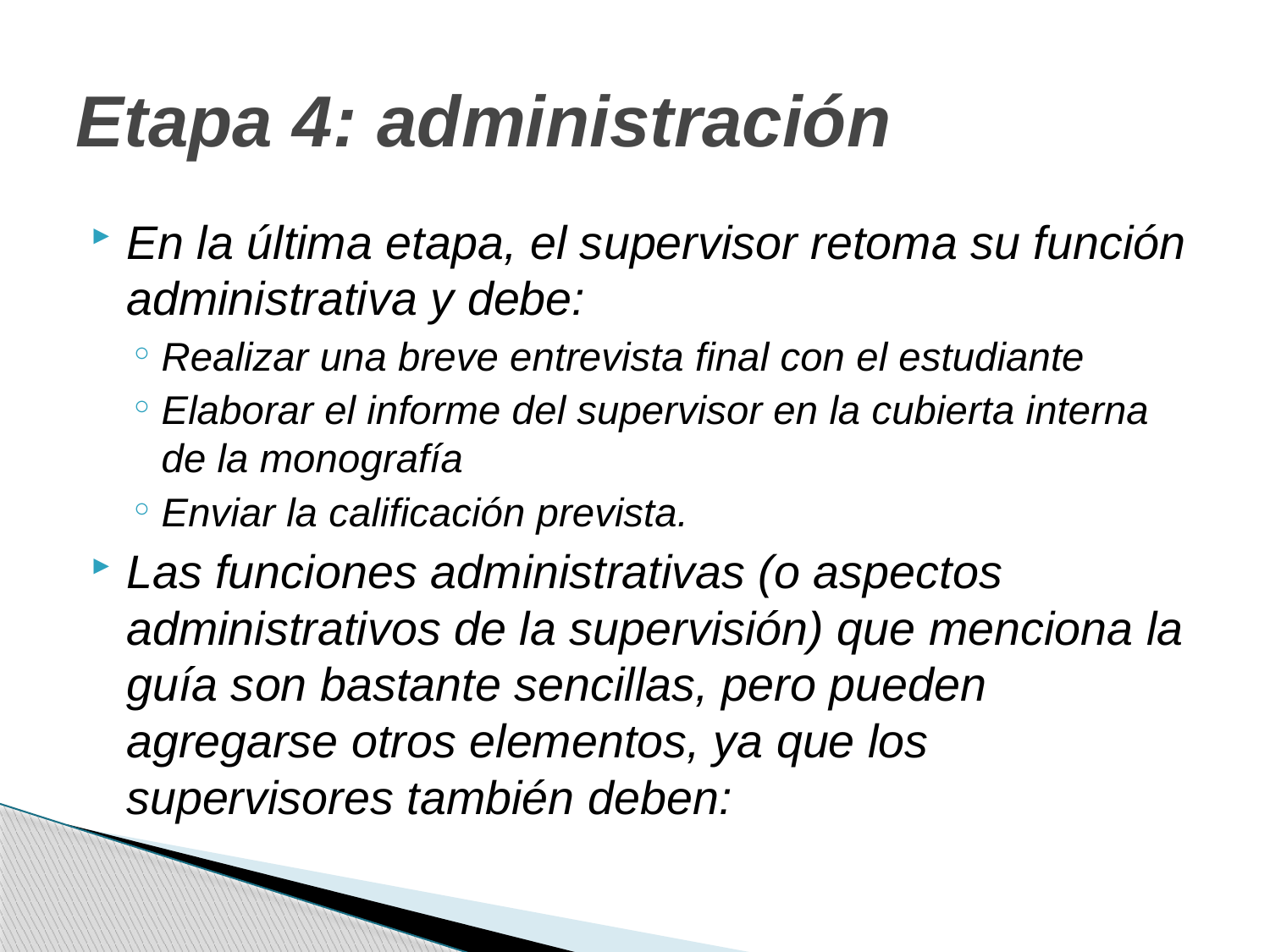

# Etapa 4: administración
En la última etapa, el supervisor retoma su función administrativa y debe:
Realizar una breve entrevista final con el estudiante
Elaborar el informe del supervisor en la cubierta interna de la monografía
Enviar la calificación prevista.
Las funciones administrativas (o aspectos administrativos de la supervisión) que menciona la guía son bastante sencillas, pero pueden agregarse otros elementos, ya que los supervisores también deben: